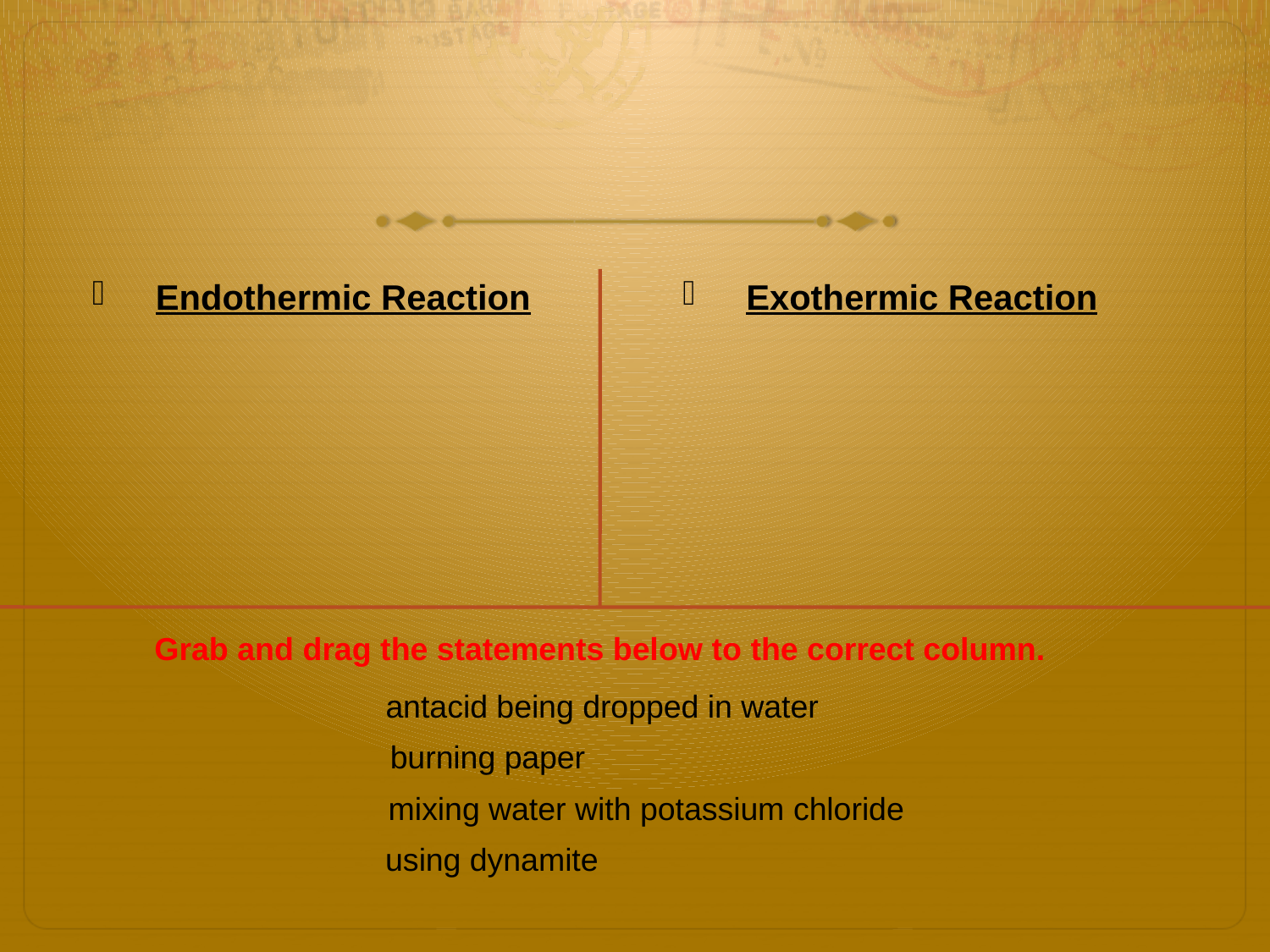

#
Endothermic Reaction
Exothermic Reaction
Grab and drag the statements below to the correct column.
antacid being dropped in water
burning paper
mixing water with potassium chloride
using dynamite